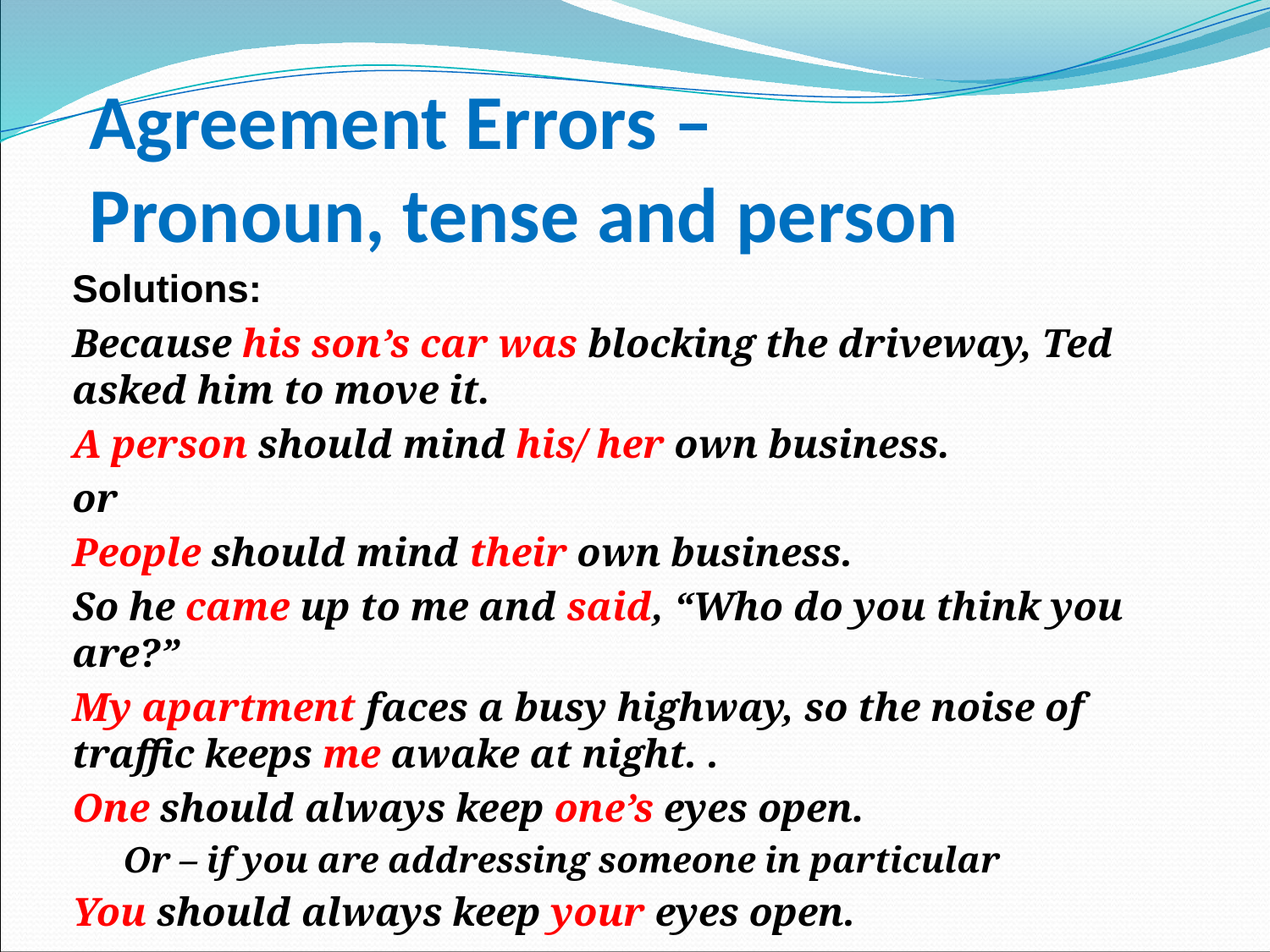

# Agreement Errors – Pronoun, tense and person
Solutions:
Because his son’s car was blocking the driveway, Ted asked him to move it.
A person should mind his/ her own business.
or
People should mind their own business.
So he came up to me and said, “Who do you think you are?”
My apartment faces a busy highway, so the noise of traffic keeps me awake at night. .
One should always keep one’s eyes open.
Or – if you are addressing someone in particular
You should always keep your eyes open.